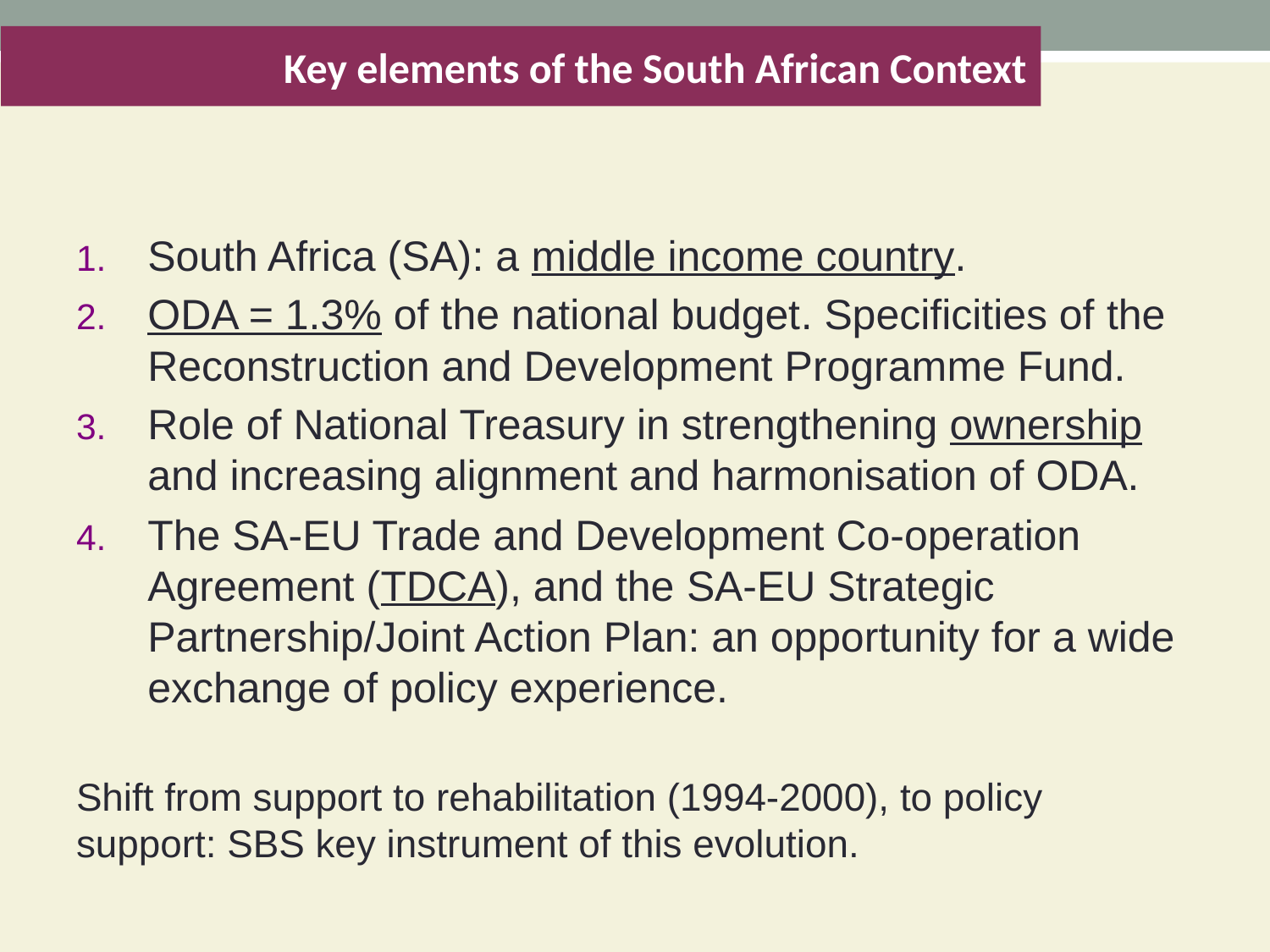

Key elements of the South African Context
South Africa (SA): a middle income country.
ODA = 1.3% of the national budget. Specificities of the Reconstruction and Development Programme Fund.
Role of National Treasury in strengthening ownership and increasing alignment and harmonisation of ODA.
The SA-EU Trade and Development Co-operation Agreement (TDCA), and the SA-EU Strategic Partnership/Joint Action Plan: an opportunity for a wide exchange of policy experience.

Shift from support to rehabilitation (1994-2000), to policy support: SBS key instrument of this evolution.